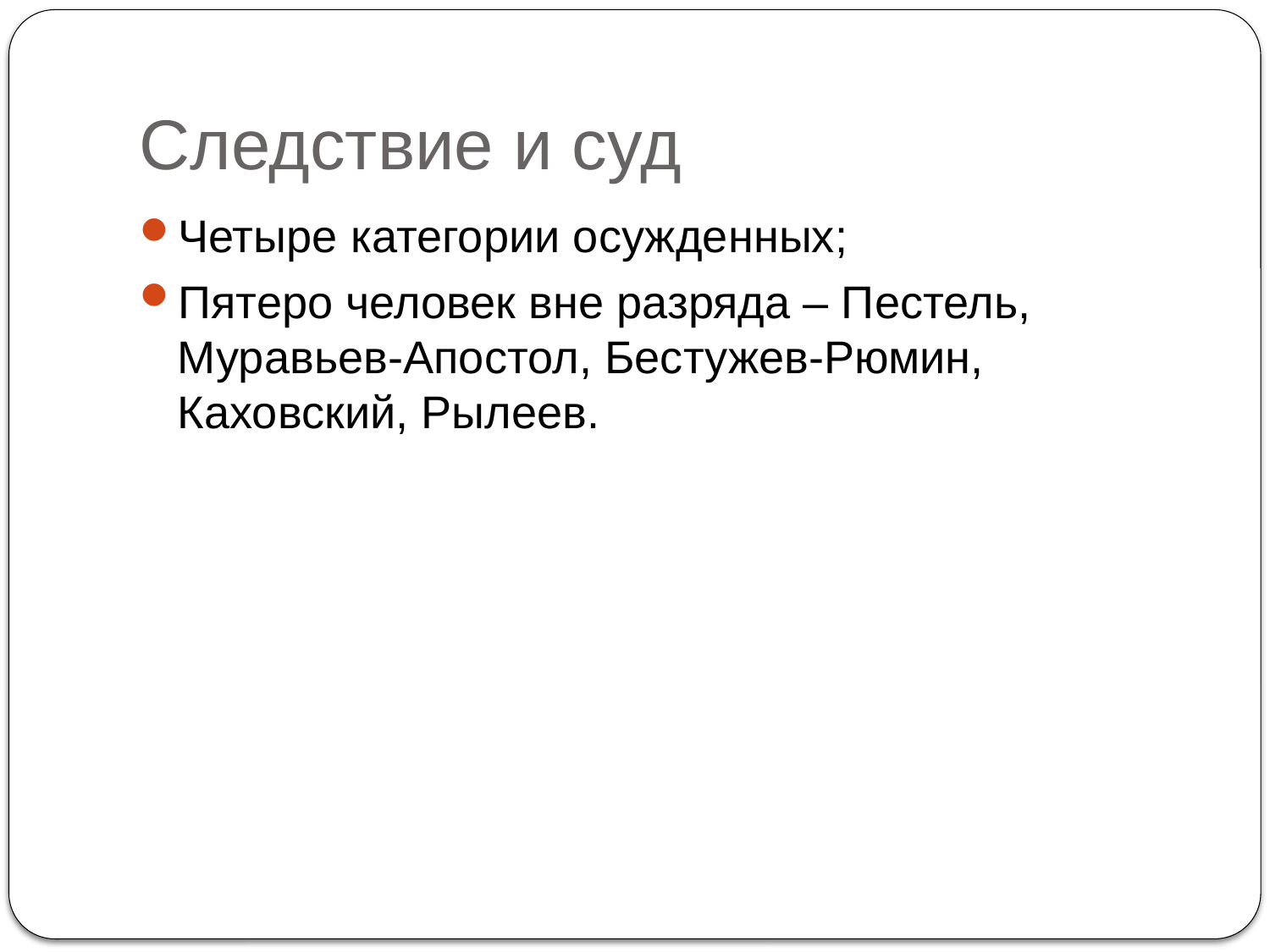

# Следствие и суд
Четыре категории осужденных;
Пятеро человек вне разряда – Пестель, Муравьев-Апостол, Бестужев-Рюмин, Каховский, Рылеев.